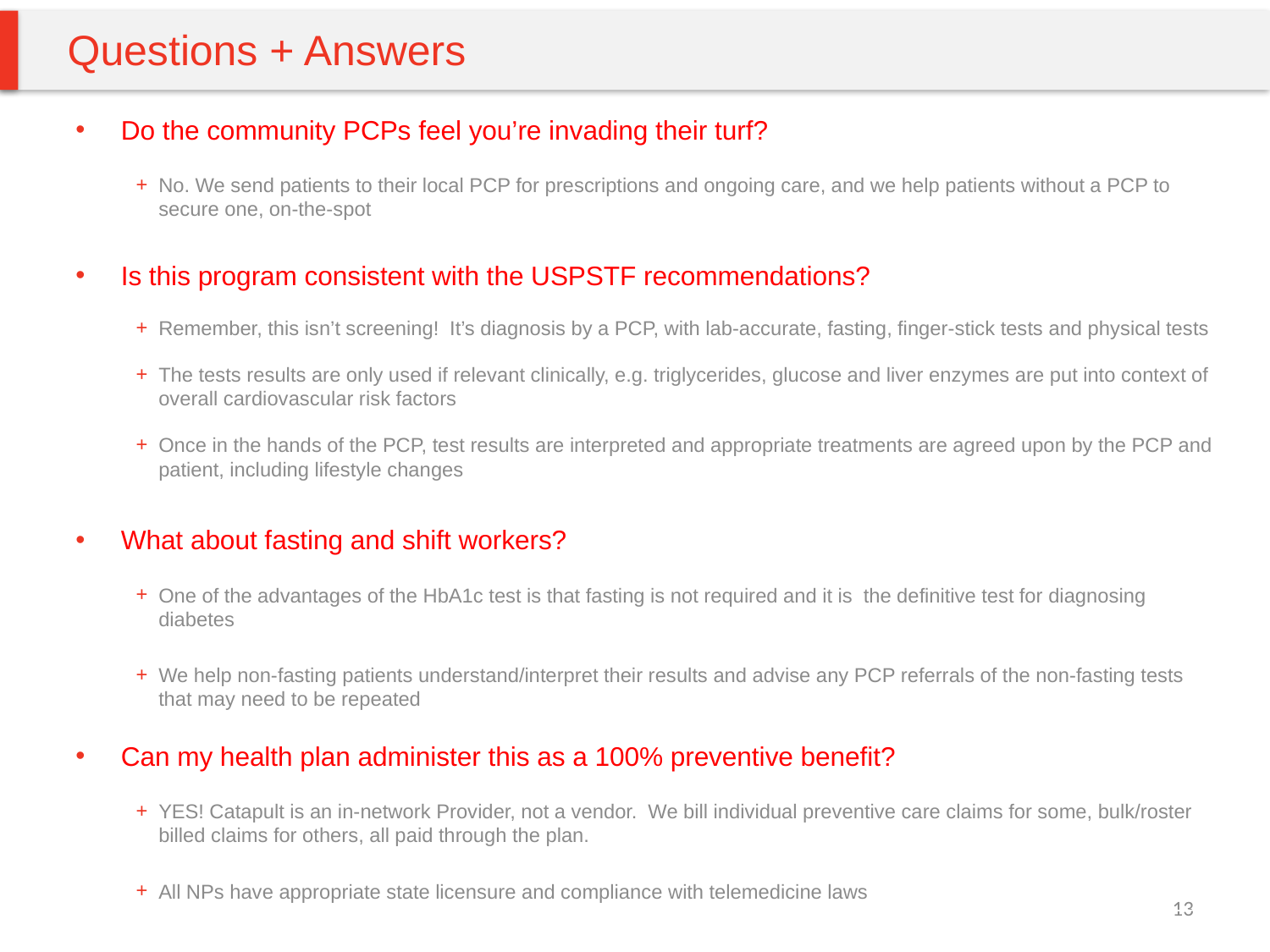

# Questions + Answers
Do the community PCPs feel you’re invading their turf?

No. We send patients to their local PCP for prescriptions and ongoing care, and we help patients without a PCP to secure one, on-the-spot

Is this program consistent with the USPSTF recommendations?

Remember, this isn’t screening!  It’s diagnosis by a PCP, with lab-accurate, fasting, finger-stick tests and physical tests

The tests results are only used if relevant clinically, e.g. triglycerides, glucose and liver enzymes are put into context of overall cardiovascular risk factors

Once in the hands of the PCP, test results are interpreted and appropriate treatments are agreed upon by the PCP and patient, including lifestyle changes

What about fasting and shift workers?

One of the advantages of the HbA1c test is that fasting is not required and it is  the definitive test for diagnosing diabetes

We help non-fasting patients understand/interpret their results and advise any PCP referrals of the non-fasting tests that may need to be repeated

Can my health plan administer this as a 100% preventive benefit?

YES! Catapult is an in-network Provider, not a vendor.  We bill individual preventive care claims for some, bulk/roster billed claims for others, all paid through the plan.

All NPs have appropriate state licensure and compliance with telemedicine laws
13